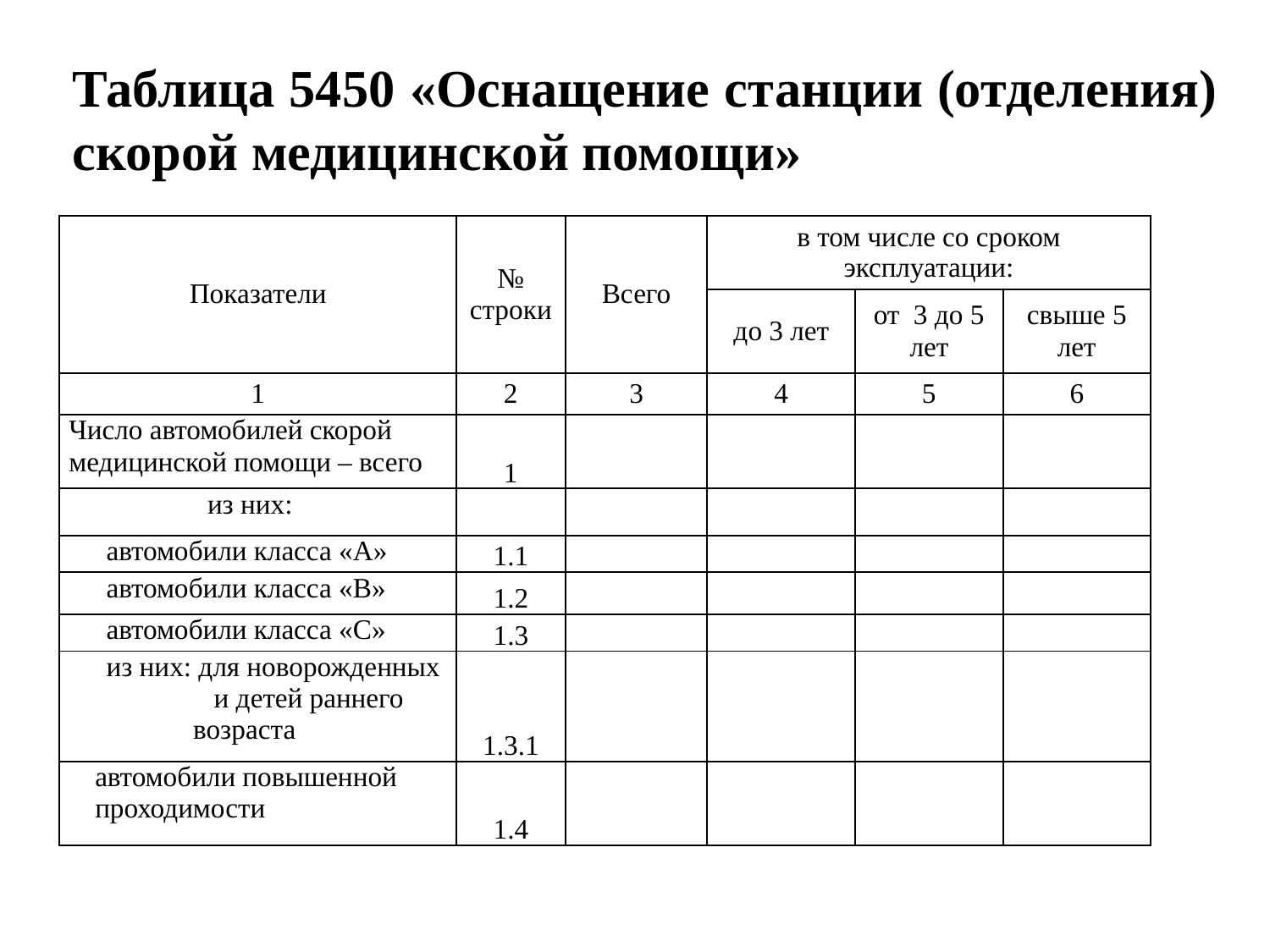

# Таблица 5450 «Оснащение станции (отделения) скорой медицинской помощи»
| Показатели | № строки | Всего | в том числе со сроком эксплуатации: |  |  |
| --- | --- | --- | --- | --- | --- |
|  |  |  | до 3 лет | от 3 до 5 лет | свыше 5 лет |
| 1 | 2 | 3 | 4 | 5 | 6 |
| Число автомобилей скорой медицинской помощи – всего | 1 |  |  |  |  |
| из них: |  |  |  |  |  |
| автомобили класса «А» | 1.1 |  |  |  |  |
| автомобили класса «В» | 1.2 |  |  |  |  |
| автомобили класса «С» | 1.3 |  |  |  |  |
| из них: для новорожденных и детей раннего возраста | 1.3.1 |  |  |  |  |
| автомобили повышенной проходимости | 1.4 |  |  |  |  |